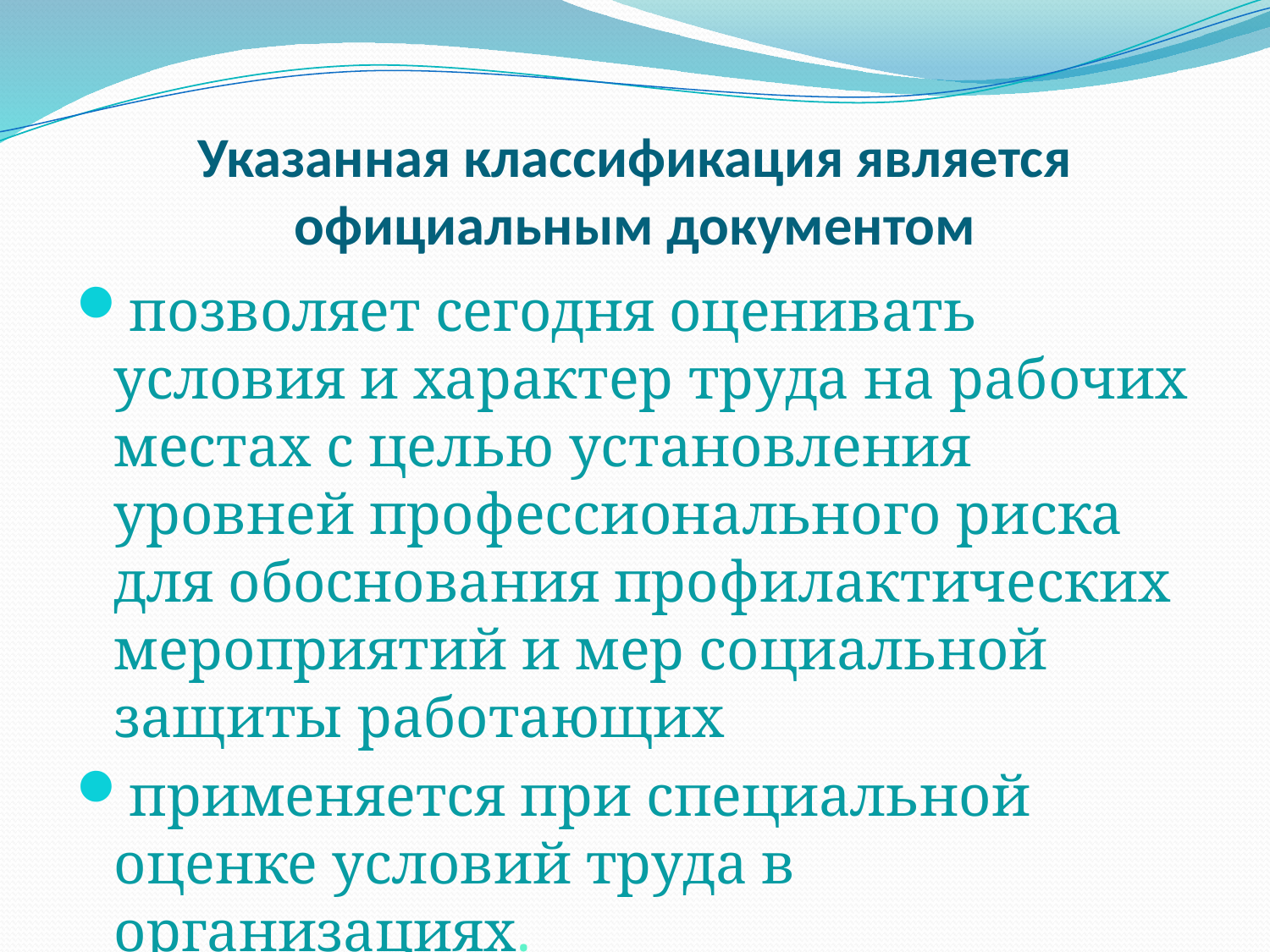

# Указанная классификация является официальным документом
позволяет сегодня оценивать условия и характер труда на рабочих местах с целью установления уровней профессионального риска для обоснования профилактических мероприятий и мер социальной защиты работающих
применяется при специальной оценке условий труда в организациях.